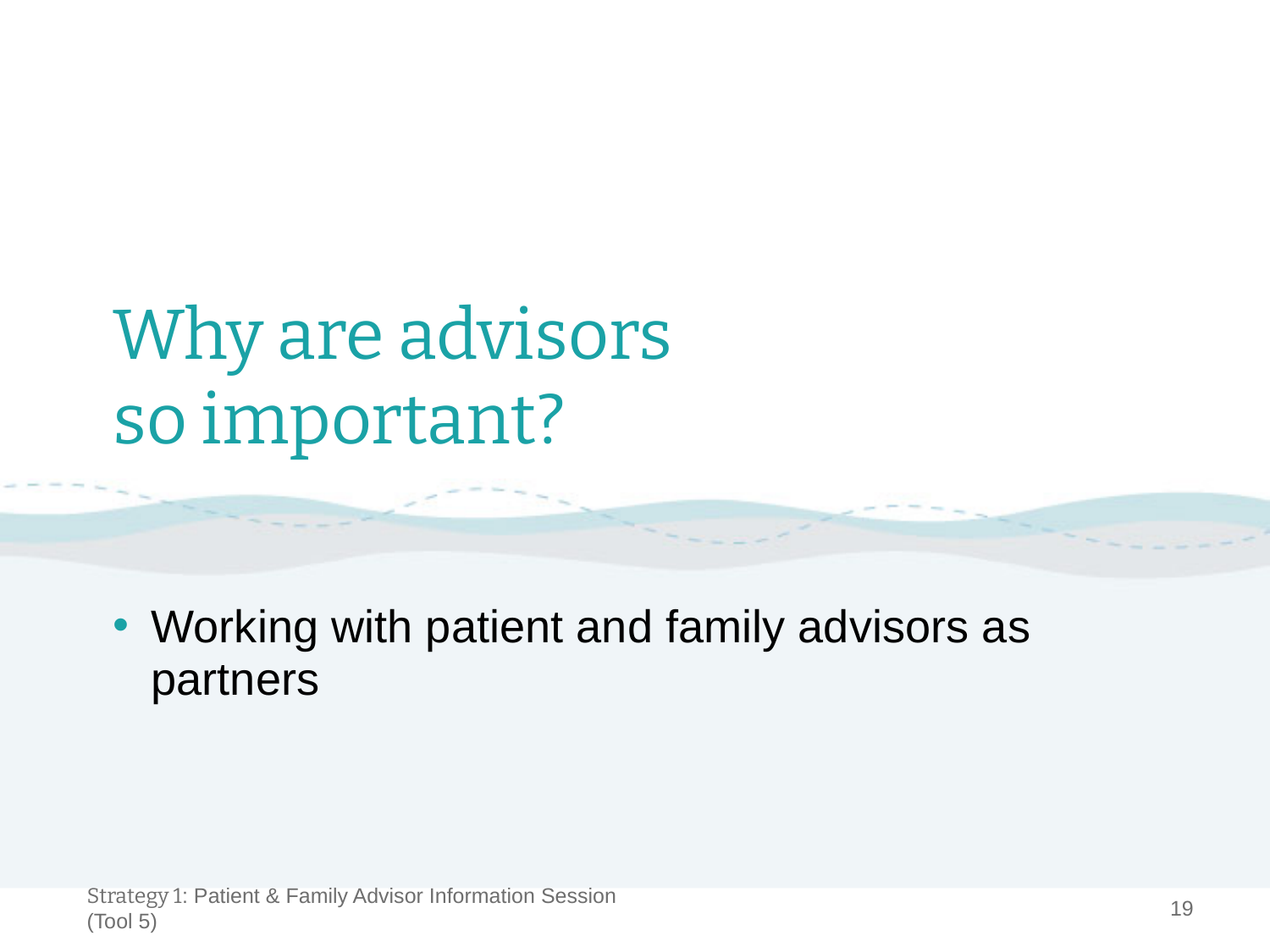

# Why are advisors so important?
Working with patient and family advisors as partners
Strategy 1: Patient & Family Advisor Information Session (Tool 5)
19